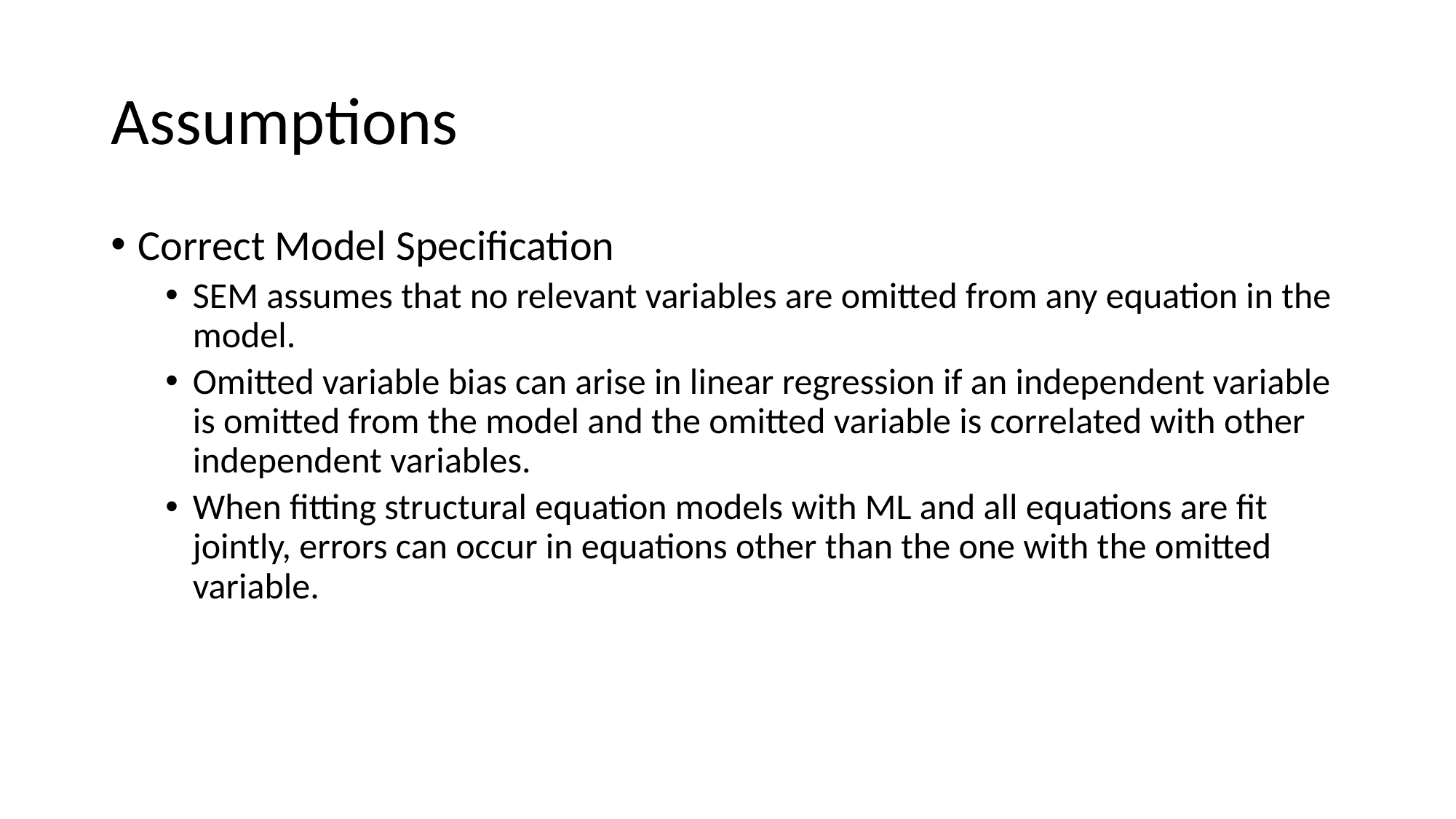

# Assumptions
Correct Model Specification
SEM assumes that no relevant variables are omitted from any equation in the model.
Omitted variable bias can arise in linear regression if an independent variable is omitted from the model and the omitted variable is correlated with other independent variables.
When fitting structural equation models with ML and all equations are fit jointly, errors can occur in equations other than the one with the omitted variable.